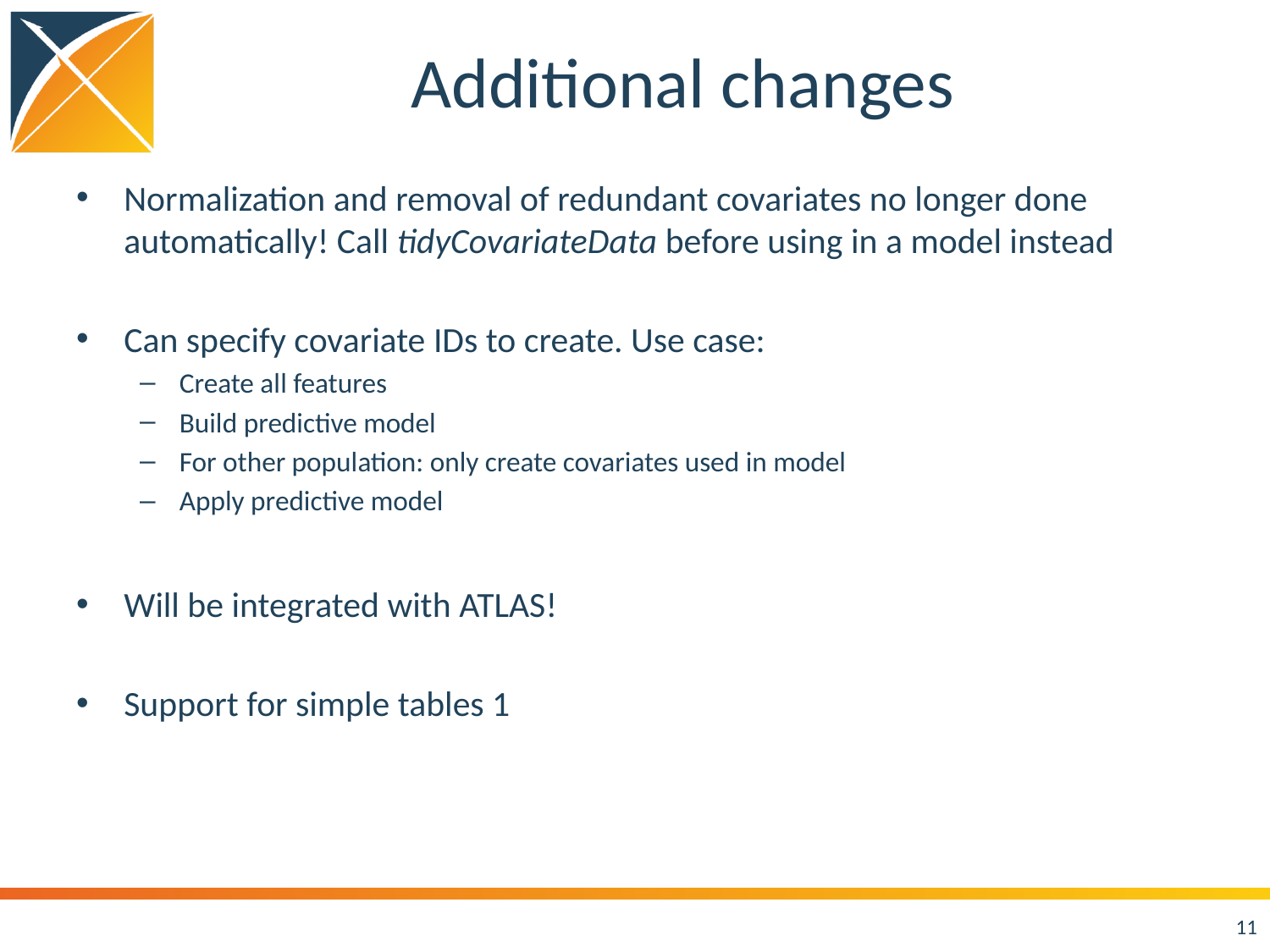

# Additional changes
Normalization and removal of redundant covariates no longer done automatically! Call tidyCovariateData before using in a model instead

Can specify covariate IDs to create. Use case:
Create all features
Build predictive model
For other population: only create covariates used in model
Apply predictive model

Will be integrated with ATLAS!

Support for simple tables 1

11